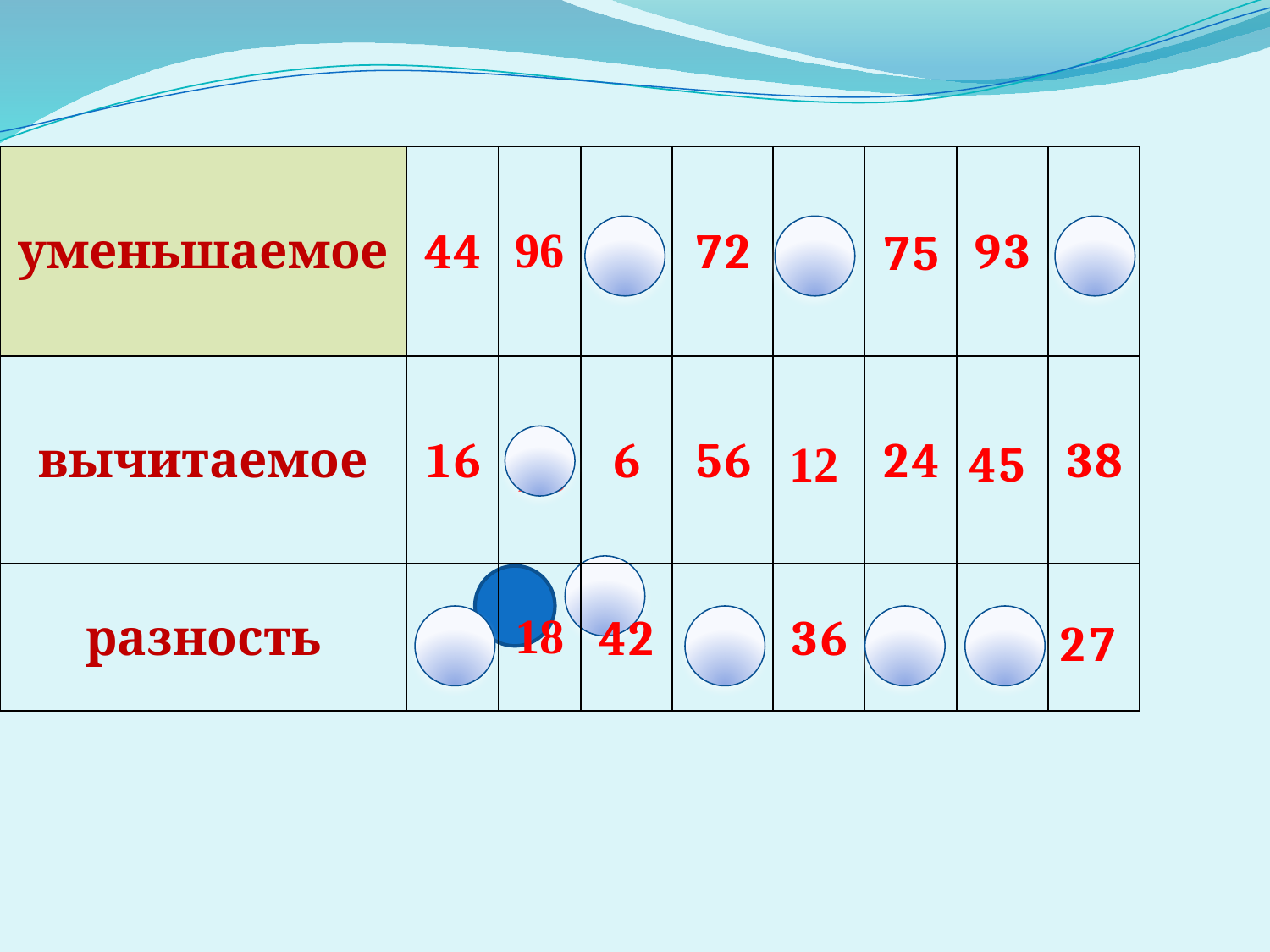

| уменьшаемое | 44 | 96 | 48 | 72 | 48 | 75 | 93 | 65 |
| --- | --- | --- | --- | --- | --- | --- | --- | --- |
| вычитаемое | 16 | 78 | 6 | 56 |  | 24 |  | 38 |
| разность | 28 | 18 | 42 | 16 | 36 | 51 | 48 |  |

 12
45
78
78

27